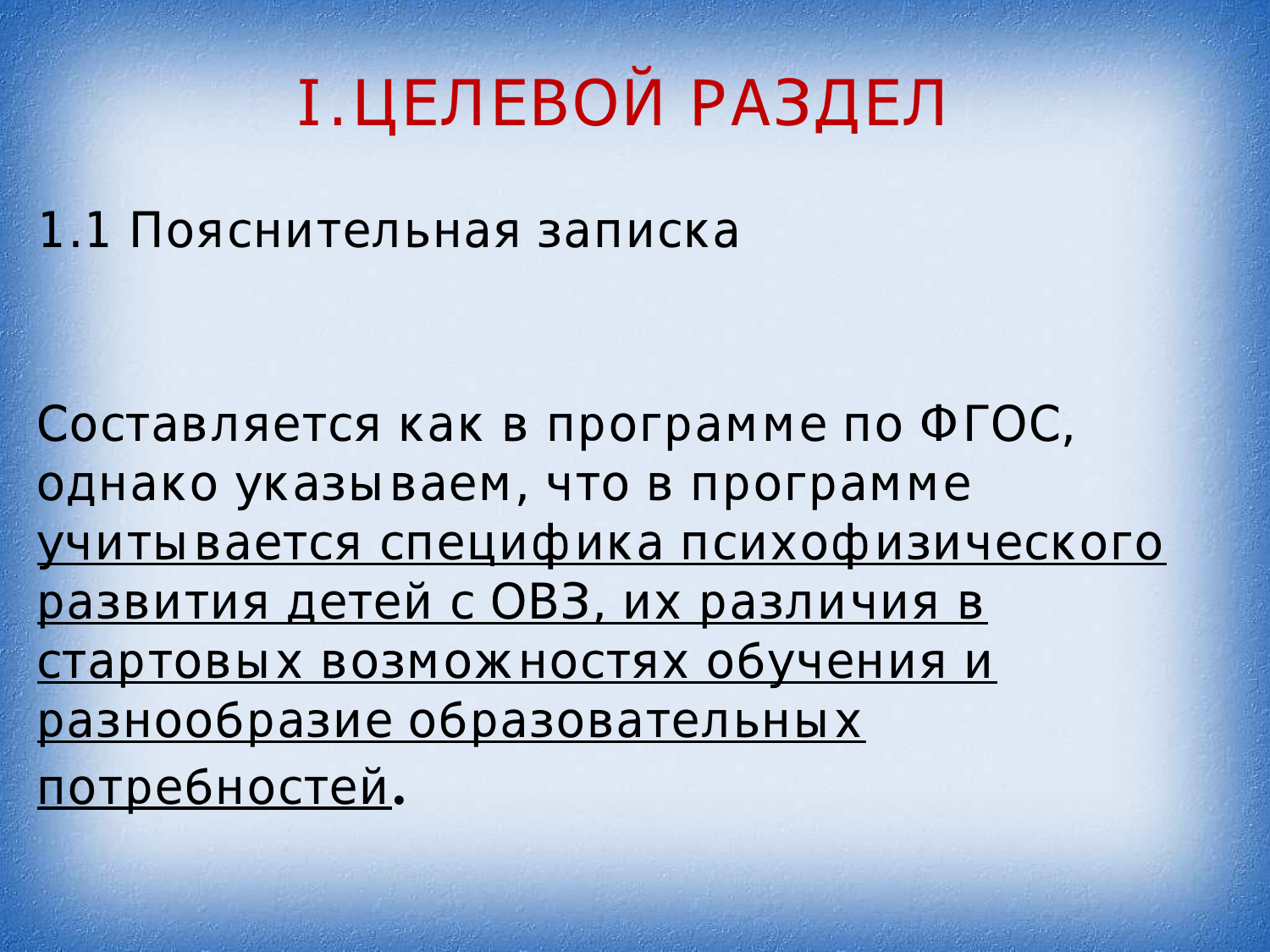

ЦЕЛЕВОЙ РАЗДЕЛ

1.1 Пояснительная записка

Составляется как в программе по ФГОС, однако указываем, что в программе учитывается специфика психофизического развития детей с ОВЗ, их различия в стартовых возможностях обучения и разнообразие образовательных потребностей.